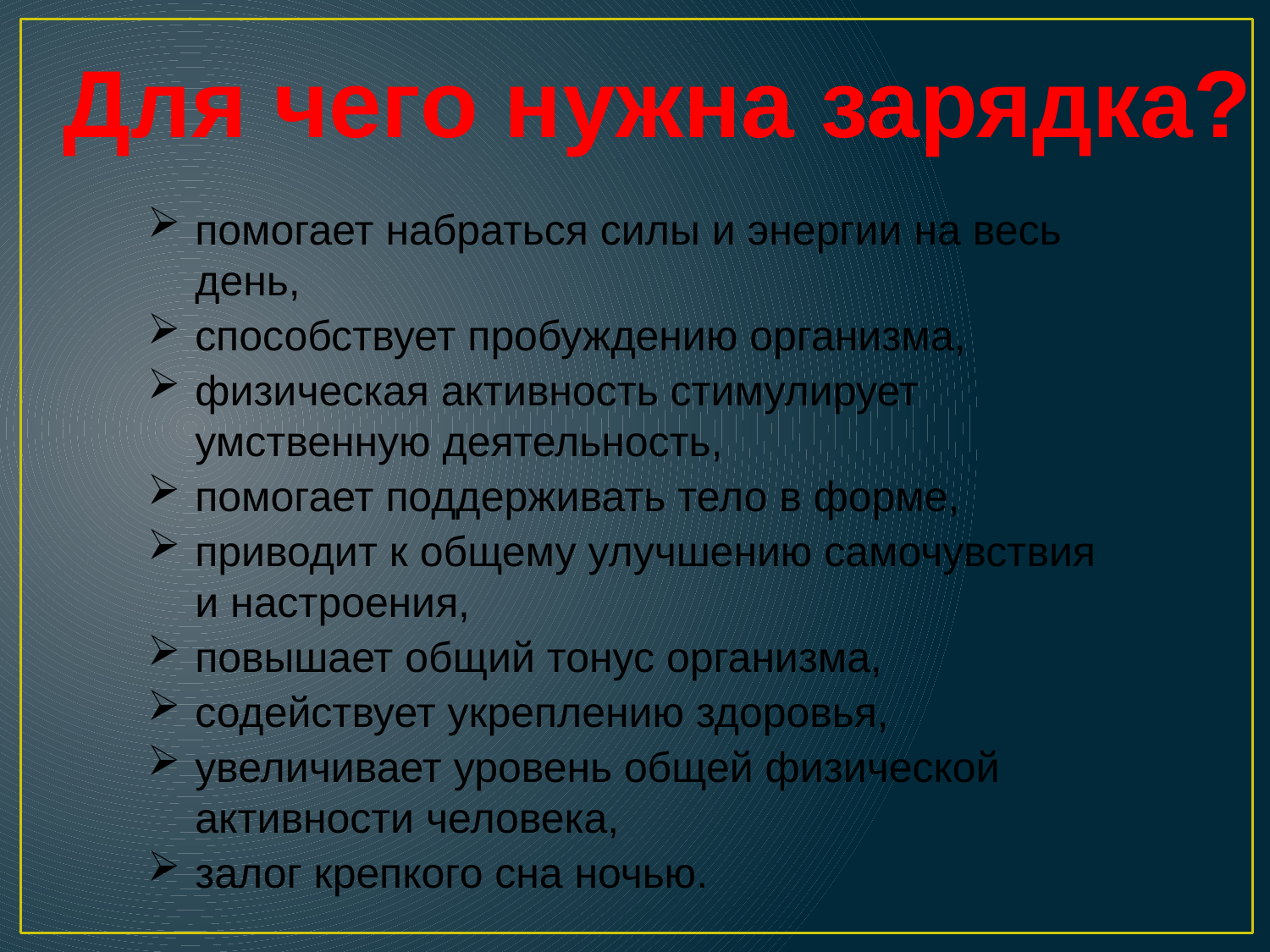

Для чего нужна зарядка?
помогает набраться силы и энергии на весь день,

способствует пробуждению организма,

физическая активность стимулирует умственную деятельность,

помогает поддерживать тело в форме,

приводит к общему улучшению самочувствия и настроения,

повышает общий тонус организма,

содействует укреплению здоровья,

увеличивает уровень общей физической активности человека,

залог крепкого сна ночью.